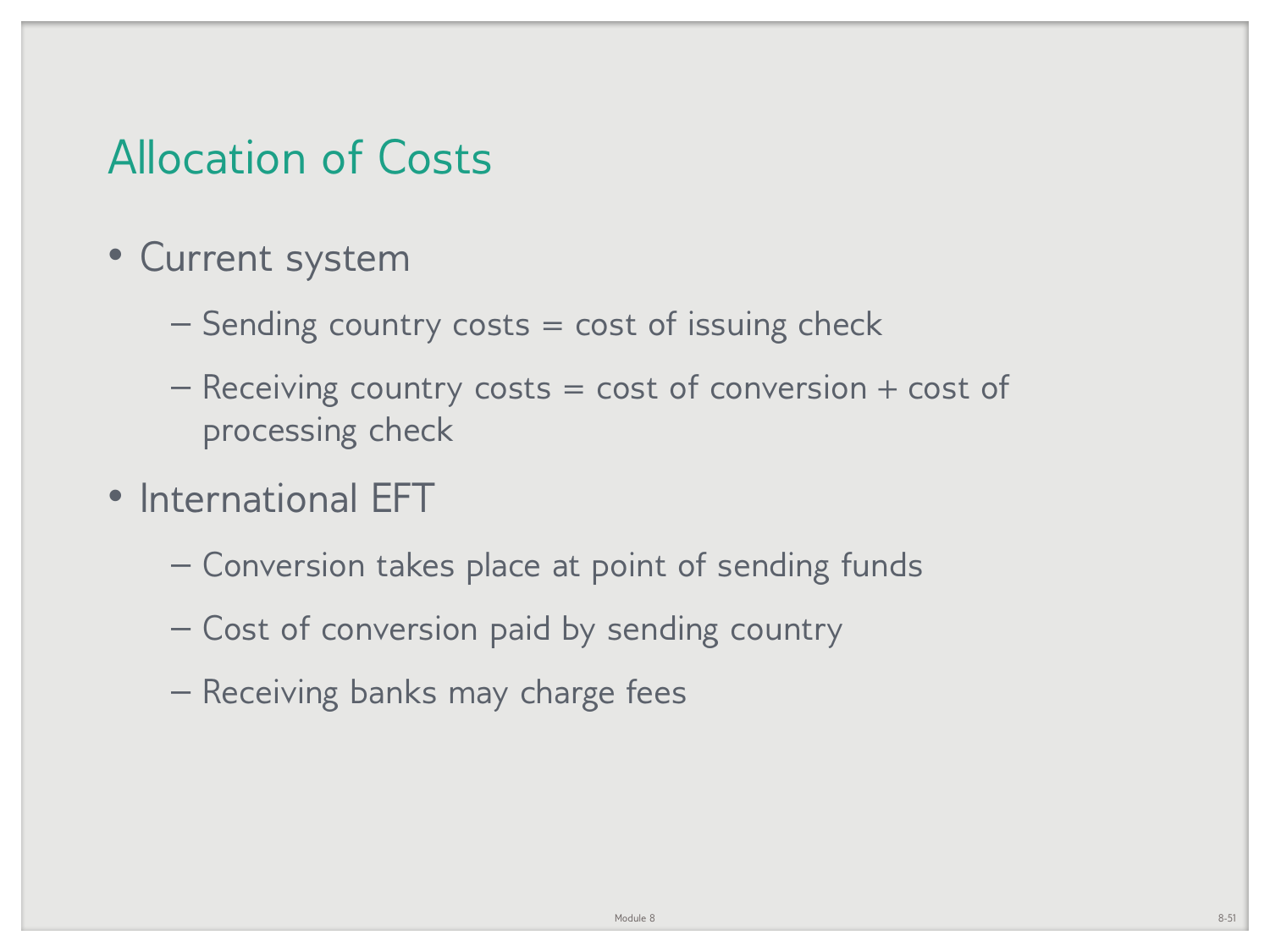

# Allocation of Costs
Current system
Sending country costs = cost of issuing check
Receiving country costs = cost of conversion + cost of processing check
International EFT
Conversion takes place at point of sending funds
Cost of conversion paid by sending country
Receiving banks may charge fees

Module 8
8-51